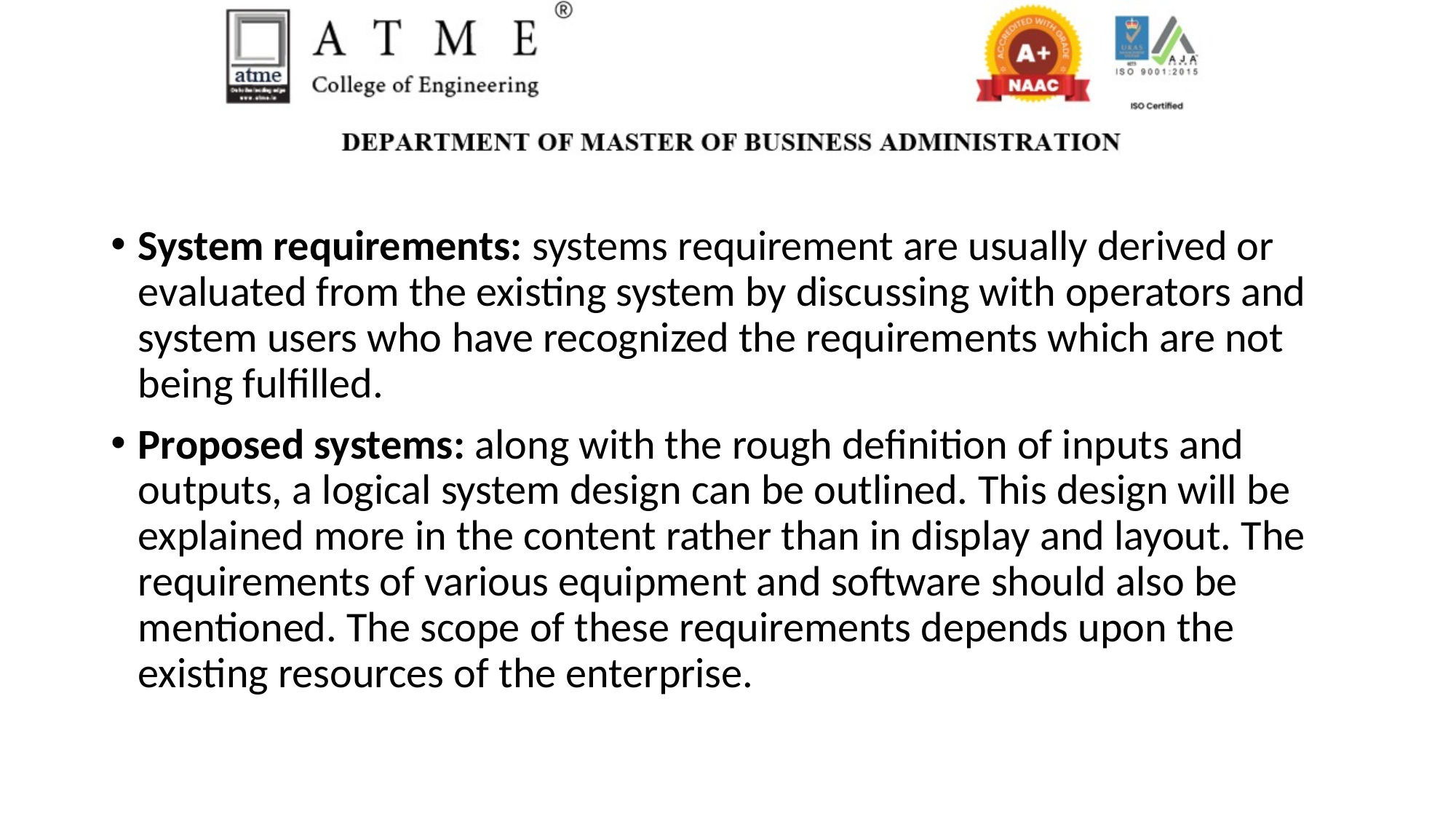

System requirements: systems requirement are usually derived or evaluated from the existing system by discussing with operators and system users who have recognized the requirements which are not being fulfilled.
Proposed systems: along with the rough definition of inputs and outputs, a logical system design can be outlined. This design will be explained more in the content rather than in display and layout. The requirements of various equipment and software should also be mentioned. The scope of these requirements depends upon the existing resources of the enterprise.